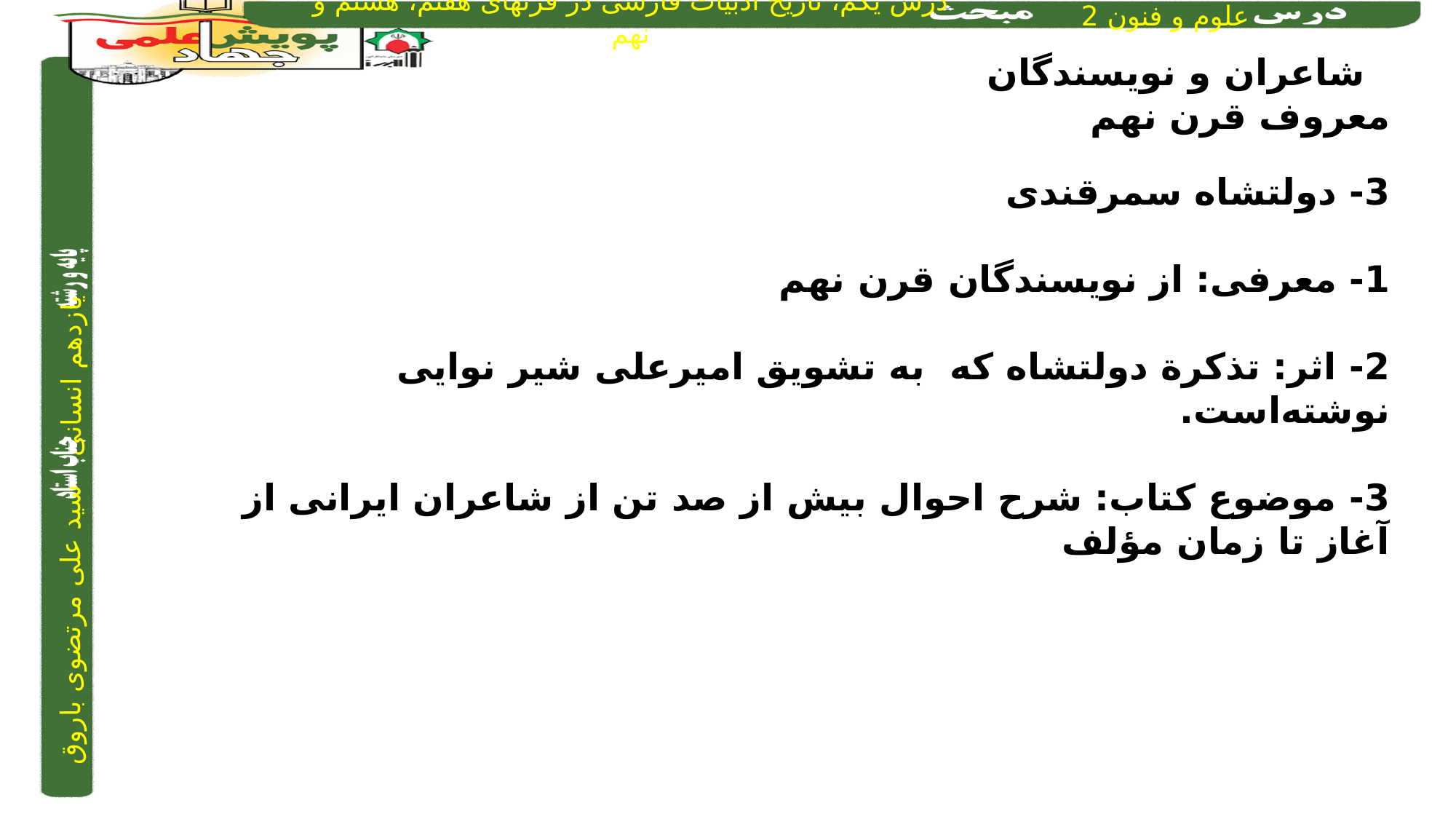

شاعران و نویسندگان معروف قرن نهم
3- دولتشاه سمرقندی

1- معرفی: از نویسندگان قرن نهم

2- اثر: تذکرة دولتشاه که  به تشویق امیرعلی شیر نوایی نوشته‌است.

3- موضوع کتاب: شرح احوال بیش از صد تن از شاعران ایرانی از آغاز تا زمان مؤلف